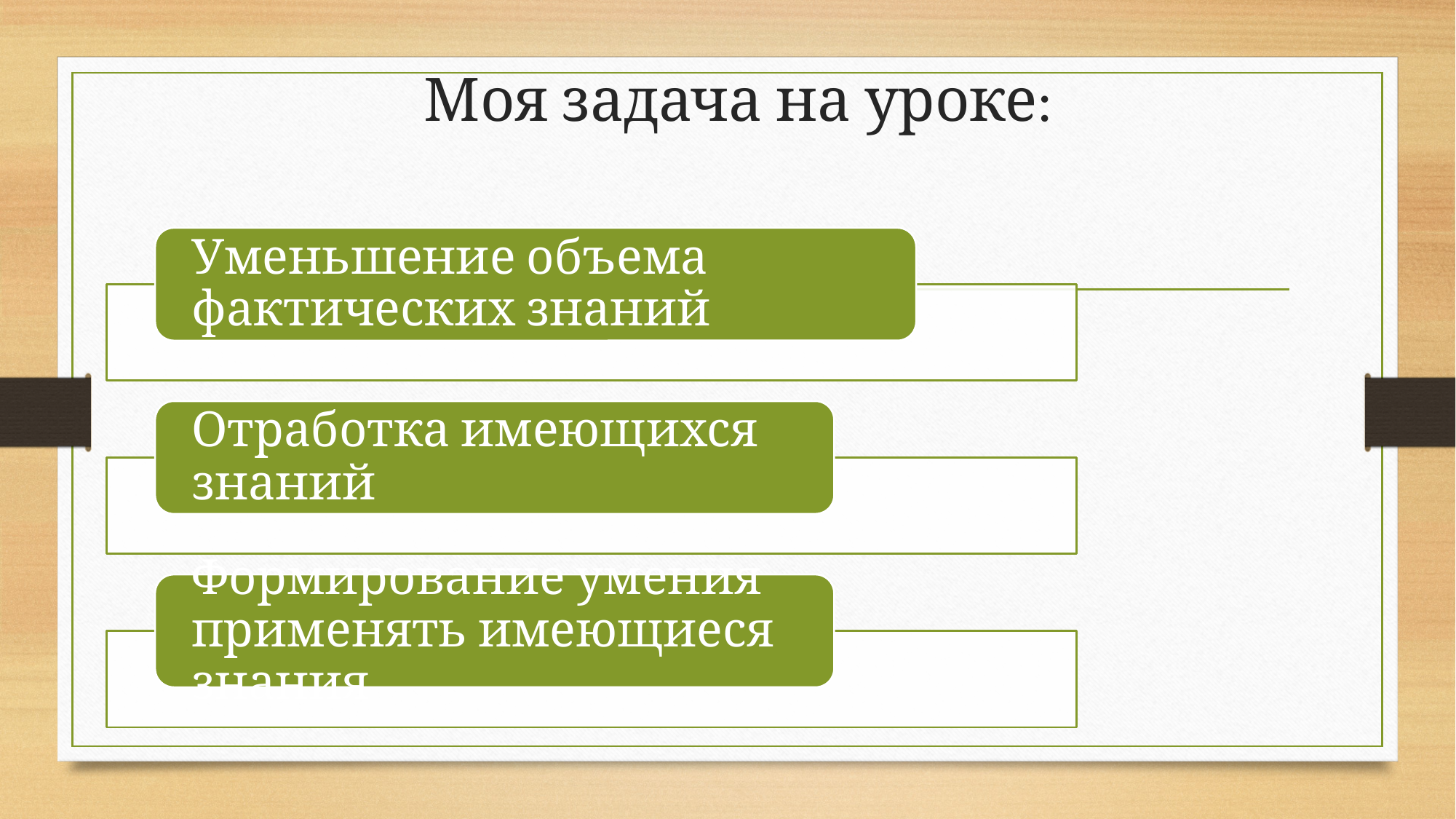

# Моя задача на уроке:
Уменьшение объема фактических знаний
Отработка имеющихся знаний
Формирование умения применять имеющиеся знания